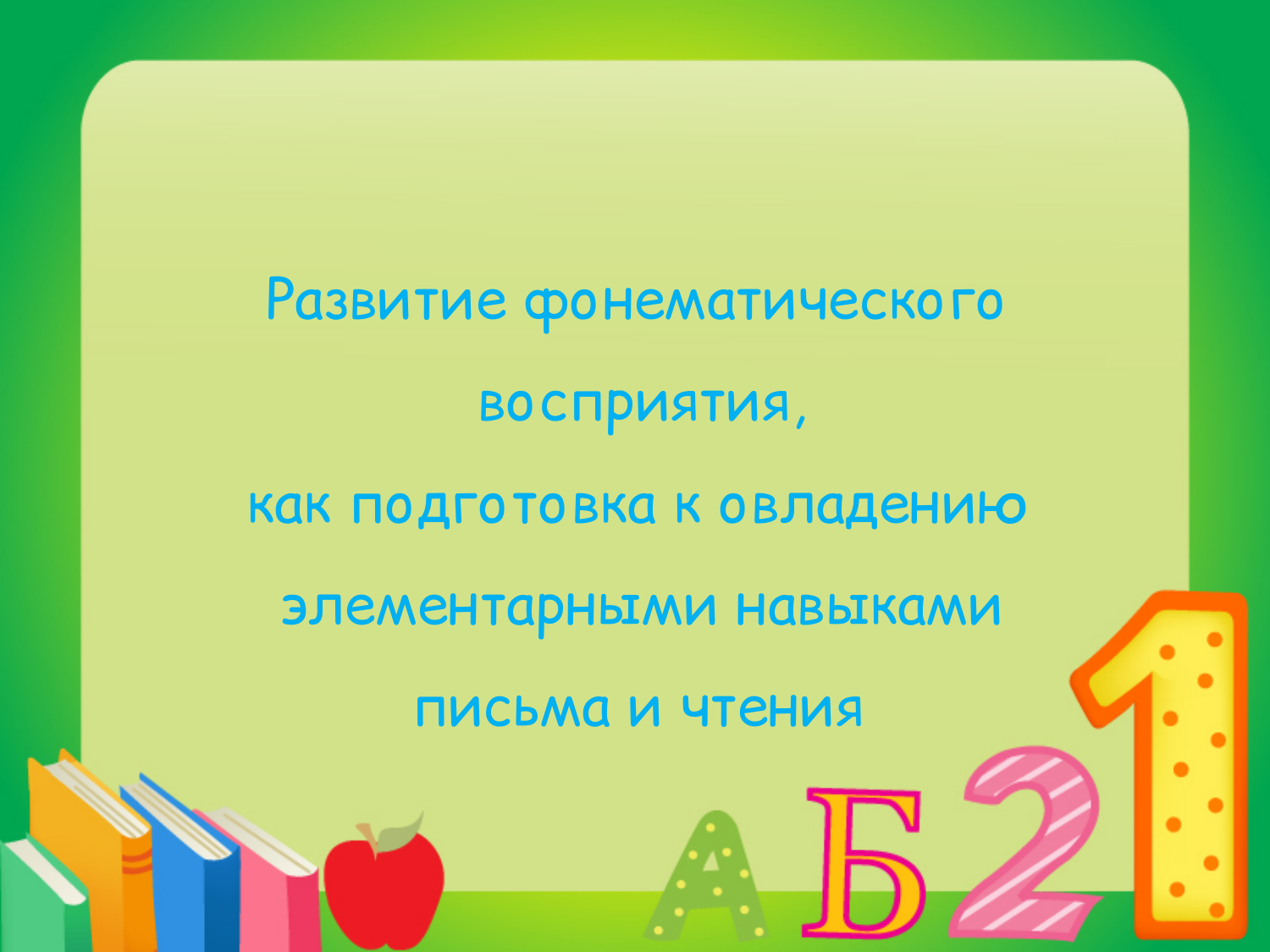

Развитие фонематического восприятия,
как подготовка к овладению элементарными навыками
письма и чтения